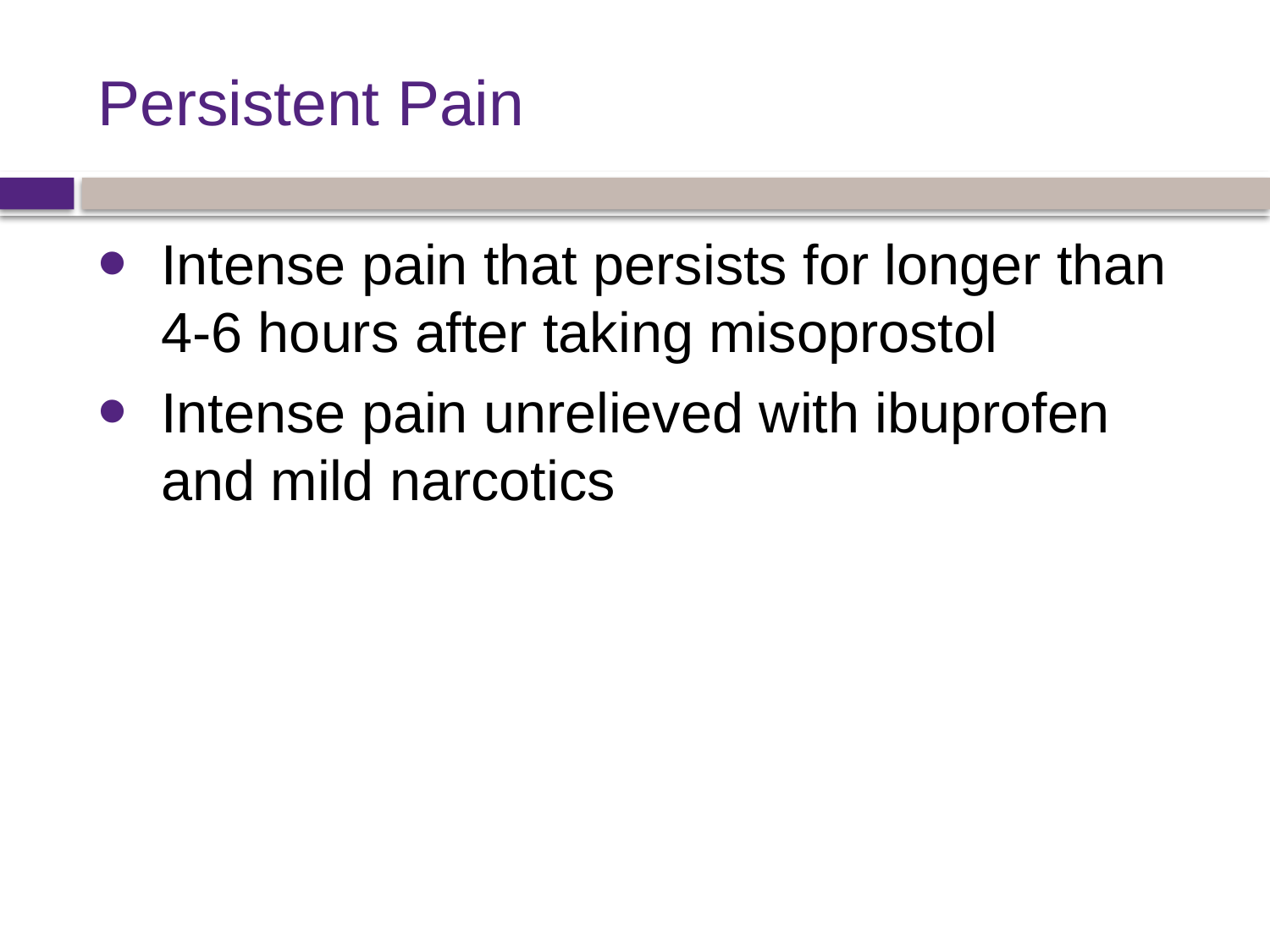

# Persistent Pain
Intense pain that persists for longer than 4-6 hours after taking misoprostol
Intense pain unrelieved with ibuprofen and mild narcotics